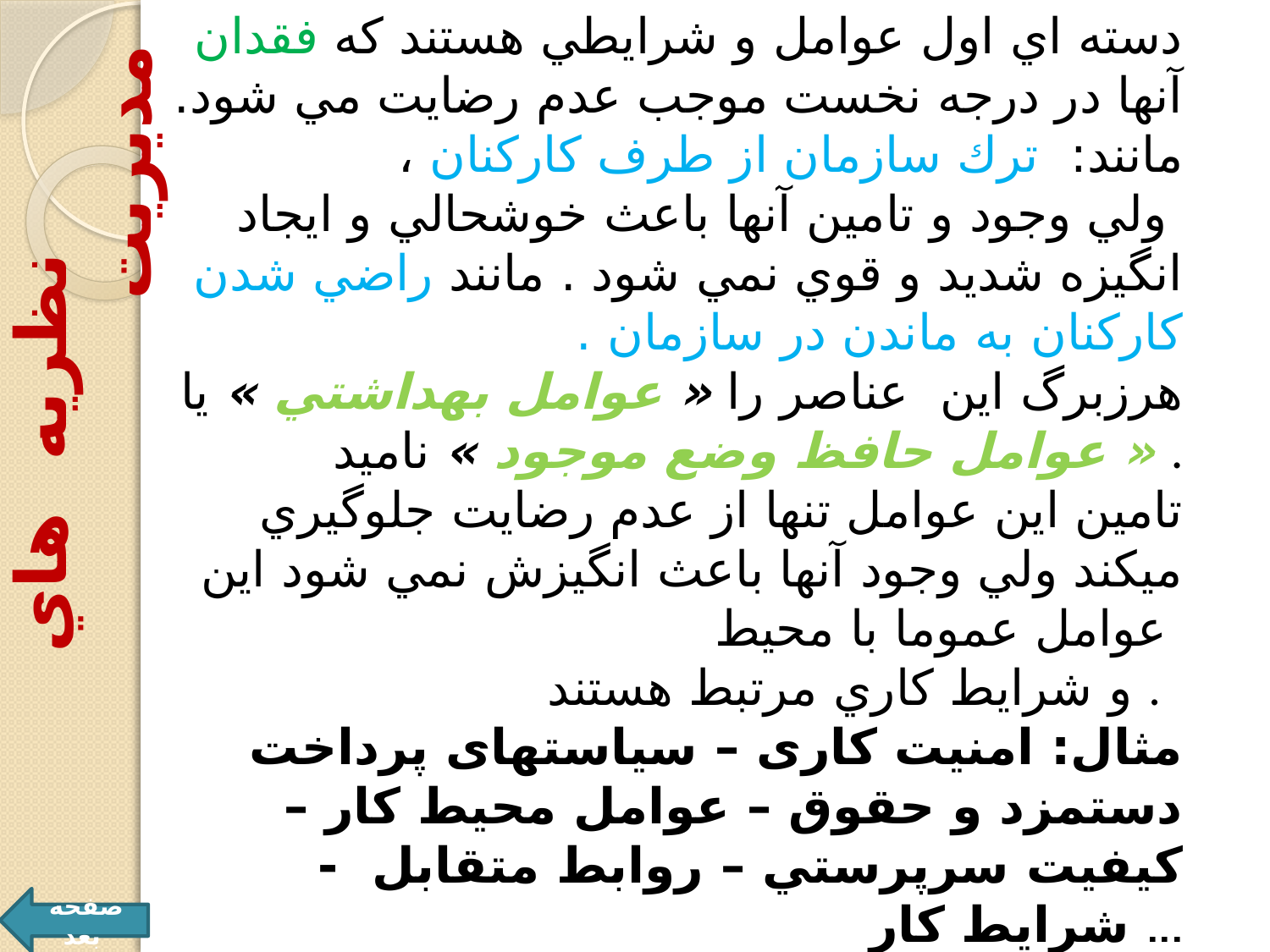

دسته اي اول عوامل و شرايطي هستند كه فقدان آنها در درجه نخست موجب عدم رضايت مي شود. مانند:  ترك سازمان از طرف كاركنان ،
 ولي وجود و تامين آنها باعث خوشحالي و ايجاد انگيزه شديد و قوي نمي شود . مانند راضي شدن كاركنان به ماندن در سازمان .
 هرزبرگ اين  عناصر را « عوامل بهداشتي » يا « عوامل حافظ وضع موجود » ناميد .
تامين اين عوامل تنها از عدم رضايت جلوگيري ميكند ولي وجود آنها باعث انگيزش نمي شود اين عوامل عموما با محيط
و شرايط كاري مرتبط هستند .
مثال: امنیت کاری – سیاستهای پرداخت دستمزد و حقوق – عوامل محيط كار –كيفيت سرپرستي – روابط متقابل  - شرايط كار ...
    نظريه هاي مديريت
صفحه  بعد